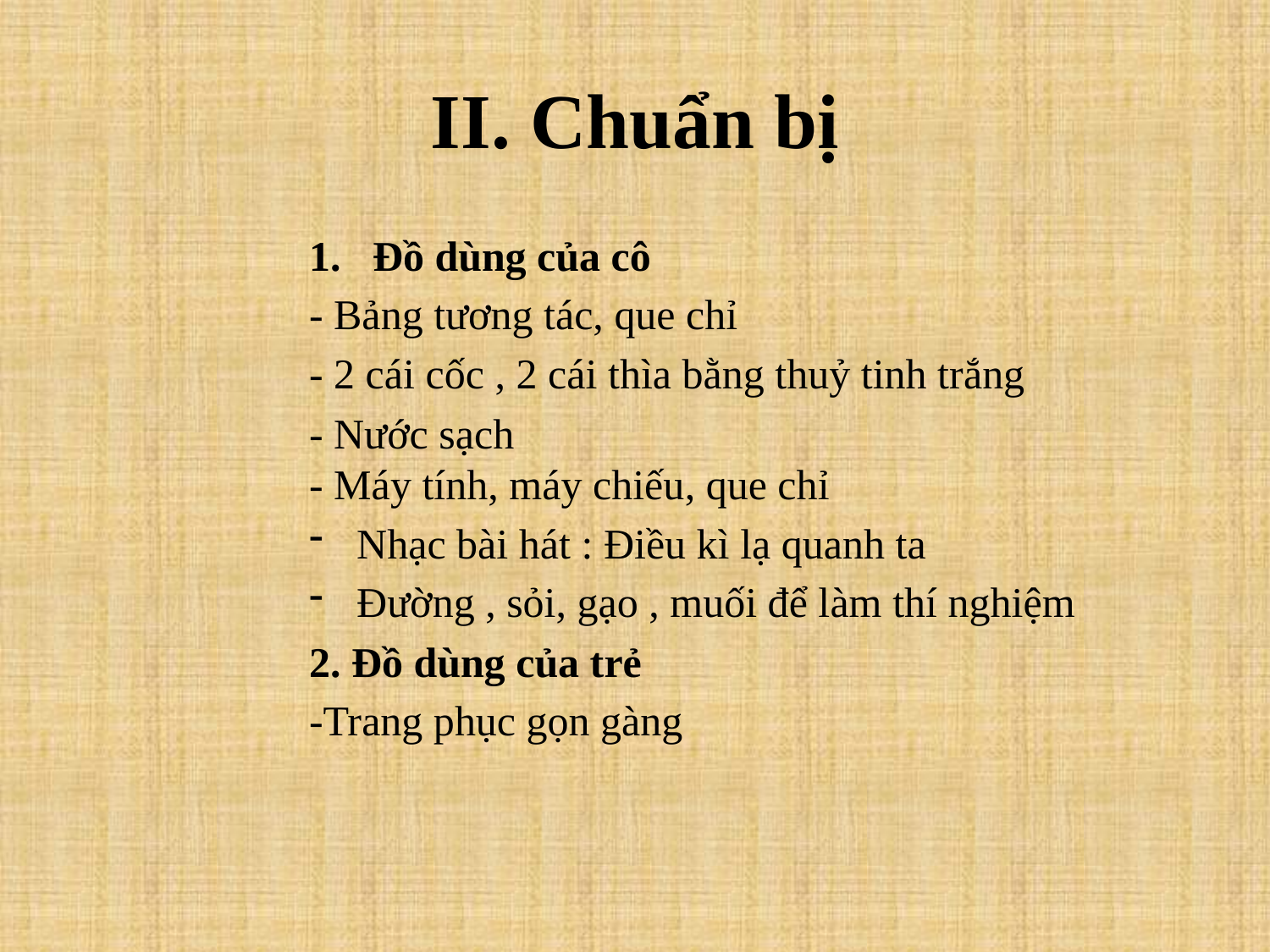

# II. Chuẩn bị
Đồ dùng của cô
- Bảng tương tác, que chỉ
- 2 cái cốc , 2 cái thìa bằng thuỷ tinh trắng
- Nước sạch
- Máy tính, máy chiếu, que chỉ
Nhạc bài hát : Điều kì lạ quanh ta
Đường , sỏi, gạo , muối để làm thí nghiệm
2. Đồ dùng của trẻ
-Trang phục gọn gàng